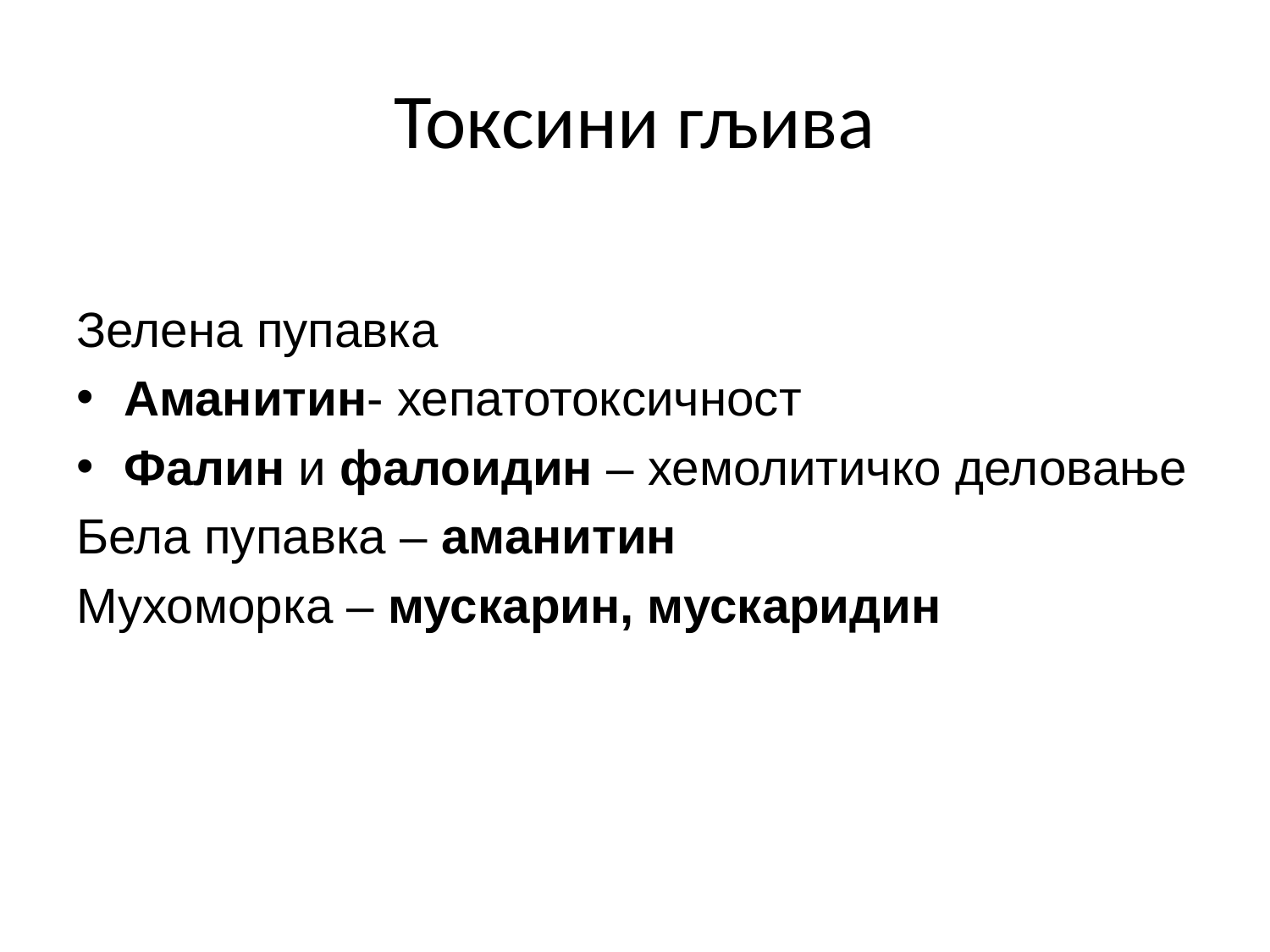

# Токсини гљива

Зелена пупавка
Аманитин- хепатотоксичност
Фалин и фалоидин – хемолитичко деловање
Бела пупавка – аманитин
Мухоморка – мускарин, мускаридин